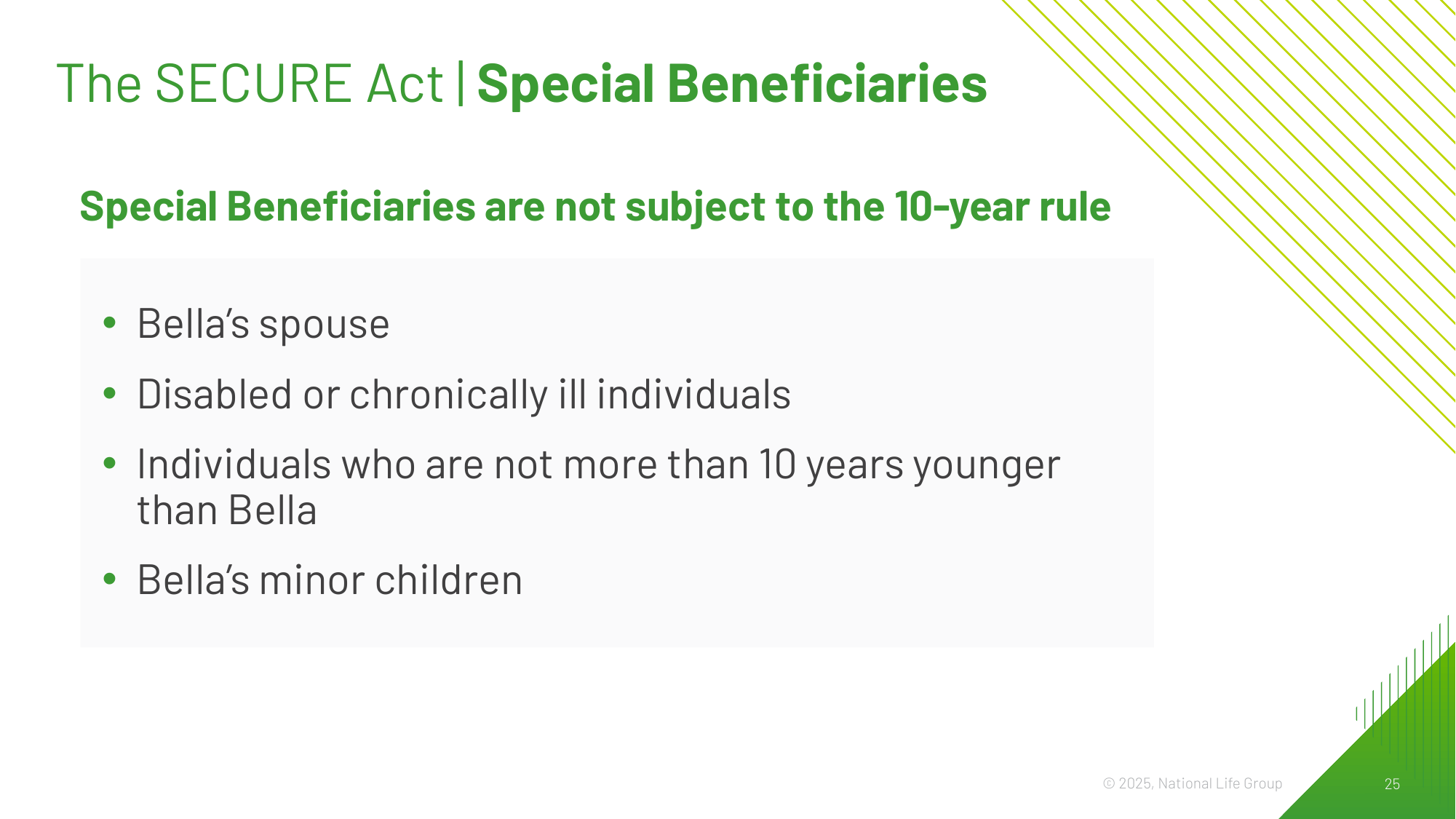

# The SECURE Act | Special Beneficiaries
Special Beneficiaries are not subject to the 10-year rule
Bella’s spouse
Disabled or chronically ill individuals
Individuals who are not more than 10 years younger than Bella
Bella’s minor children
 25